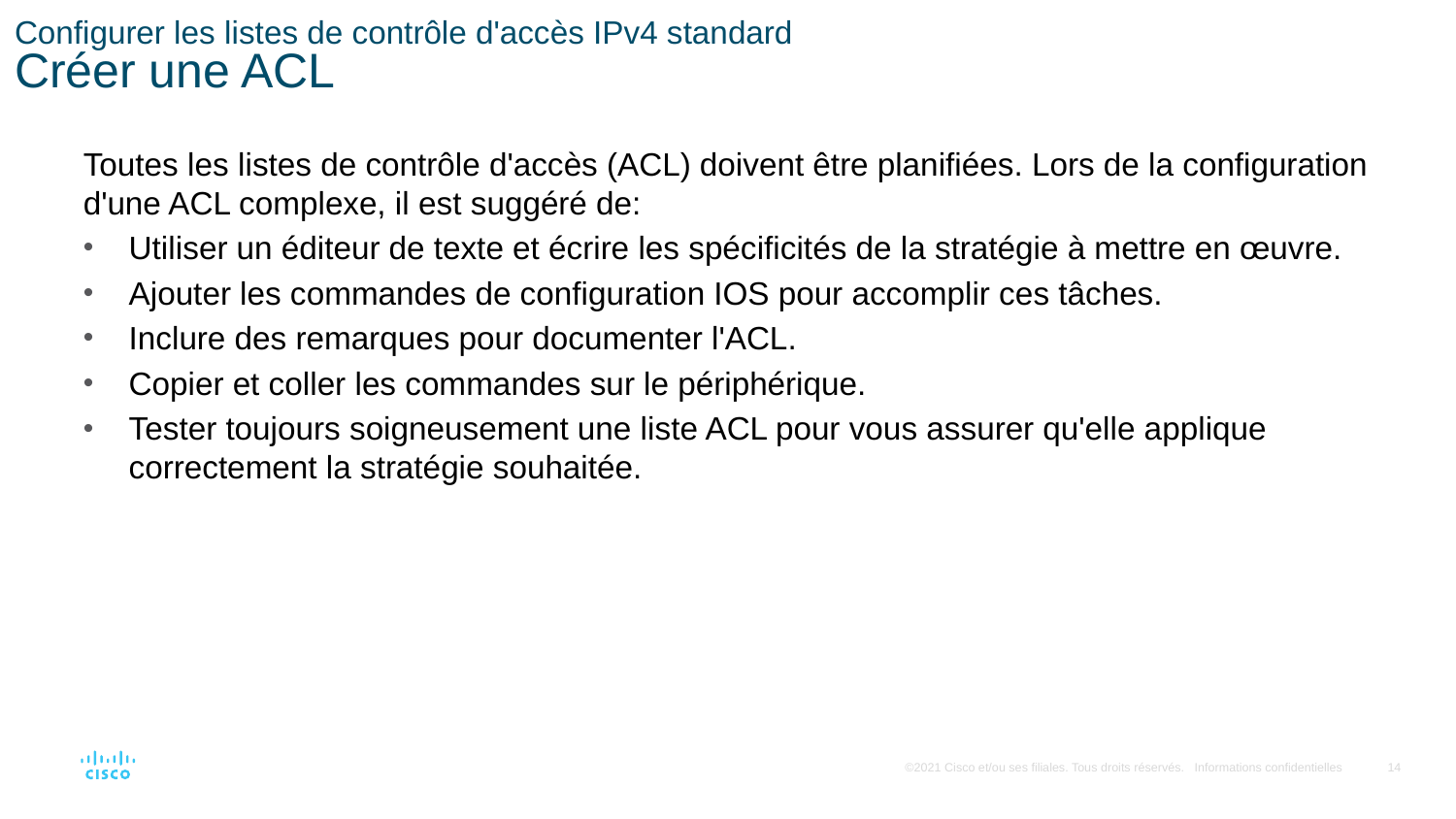

# Configurer les listes de contrôle d'accès IPv4 standard Créer une ACL
Toutes les listes de contrôle d'accès (ACL) doivent être planifiées. Lors de la configuration d'une ACL complexe, il est suggéré de:
Utiliser un éditeur de texte et écrire les spécificités de la stratégie à mettre en œuvre.
Ajouter les commandes de configuration IOS pour accomplir ces tâches.
Inclure des remarques pour documenter l'ACL.
Copier et coller les commandes sur le périphérique.
Tester toujours soigneusement une liste ACL pour vous assurer qu'elle applique correctement la stratégie souhaitée.